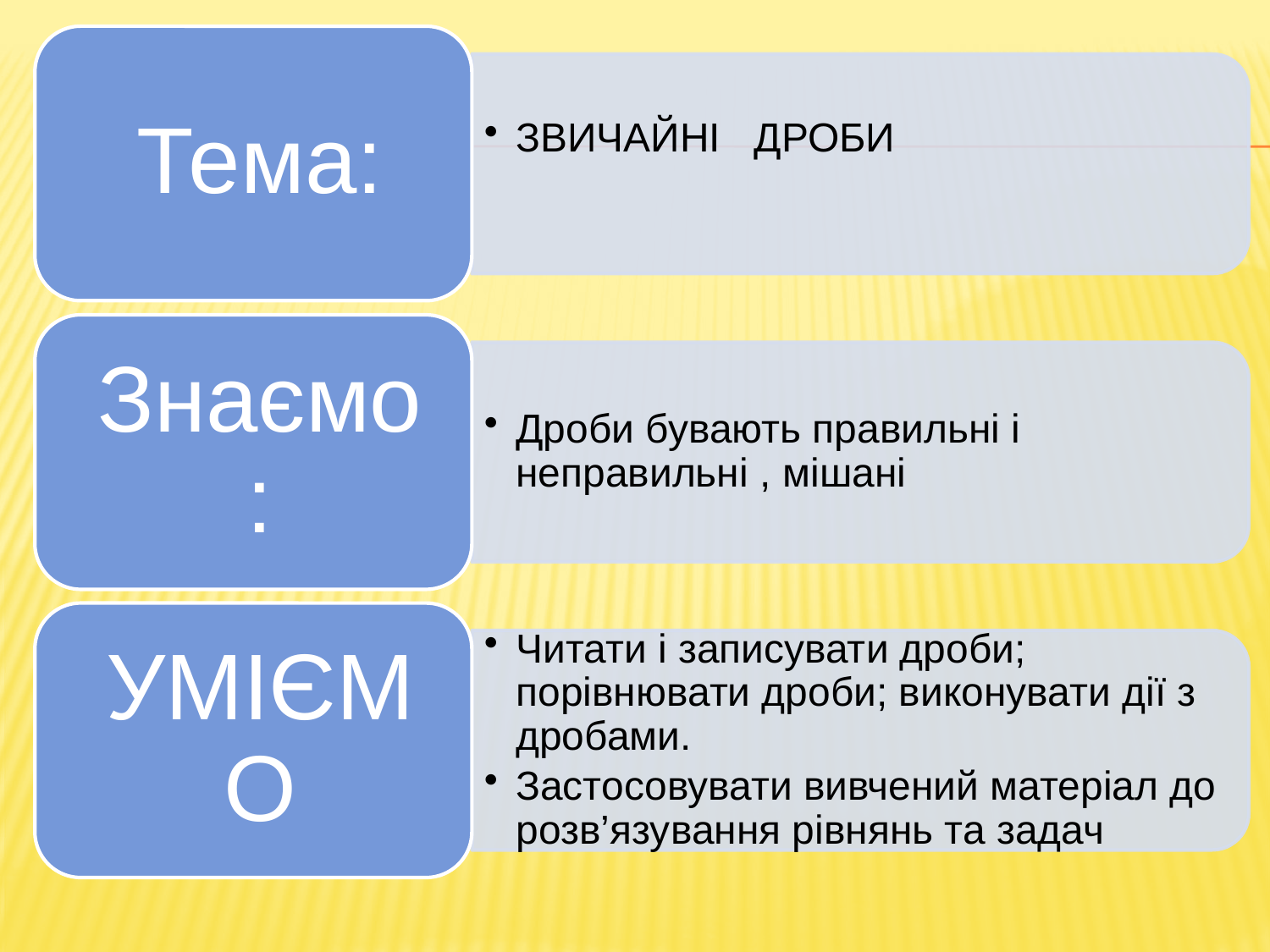

ЗВИЧАЙНІ   ДРОБИ

Тема:
Дроби бувають правильні і неправильні , мішані
Знаємо:
Читати і записувати дроби; порівнювати дроби; виконувати дії з дробами.
Застосовувати вивчений матеріал до розв’язування рівнянь та задач
УМІЄМО
#